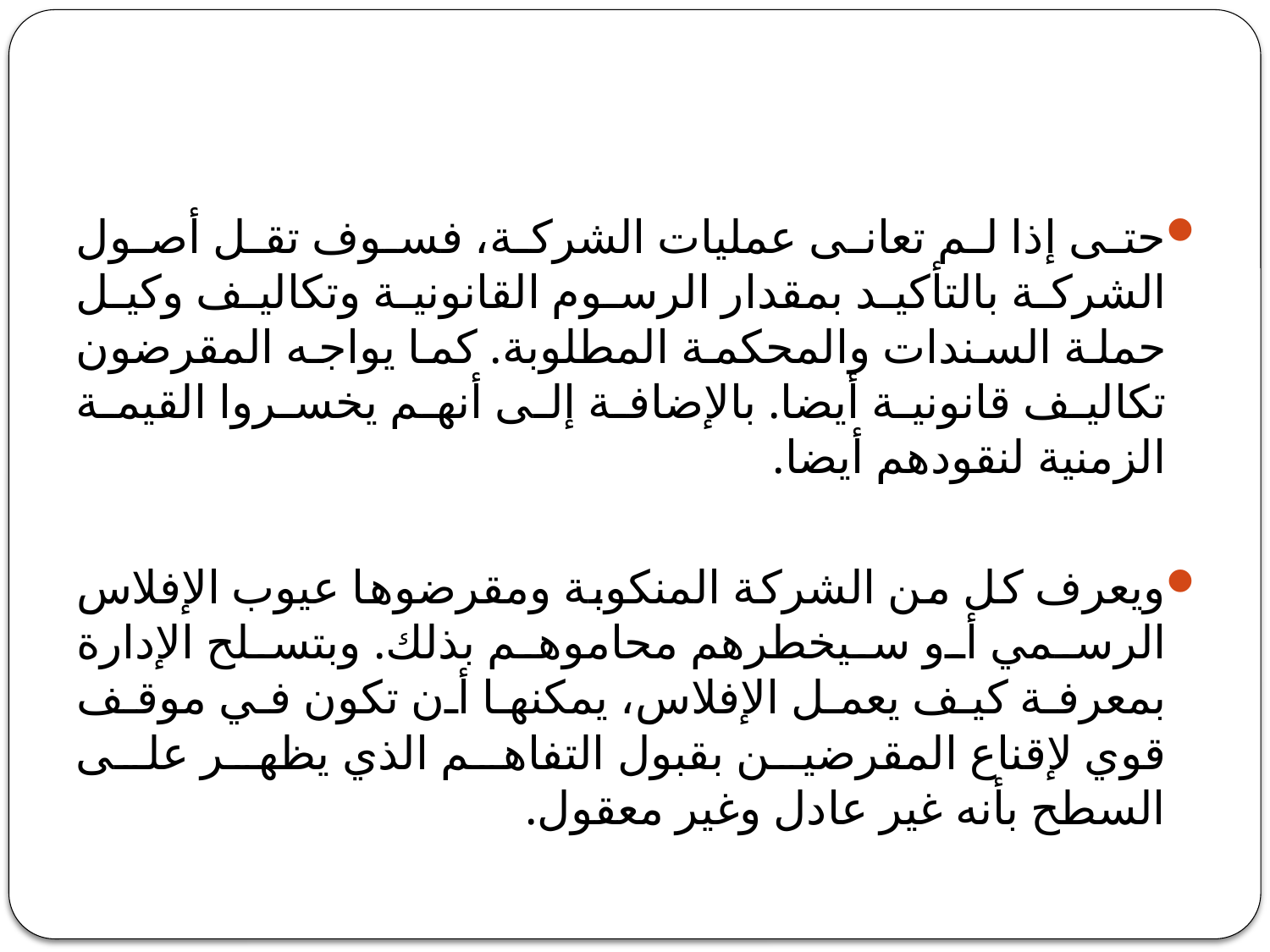

#
حتى إذا لم تعانى عمليات الشركة، فسوف تقل أصول الشركة بالتأكيد بمقدار الرسوم القانونية وتكاليف وكيل حملة السندات والمحكمة المطلوبة. كما يواجه المقرضون تكاليف قانونية أيضا. بالإضافة إلى أنهم يخسروا القيمة الزمنية لنقودهم أيضا.

ويعرف كل من الشركة المنكوبة ومقرضوها عيوب الإفلاس الرسمي أو سيخطرهم محاموهم بذلك. وبتسلح الإدارة بمعرفة كيف يعمل الإفلاس، يمكنها أن تكون في موقف قوي لإقناع المقرضين بقبول التفاهم الذي يظهر على السطح بأنه غير عادل وغير معقول.